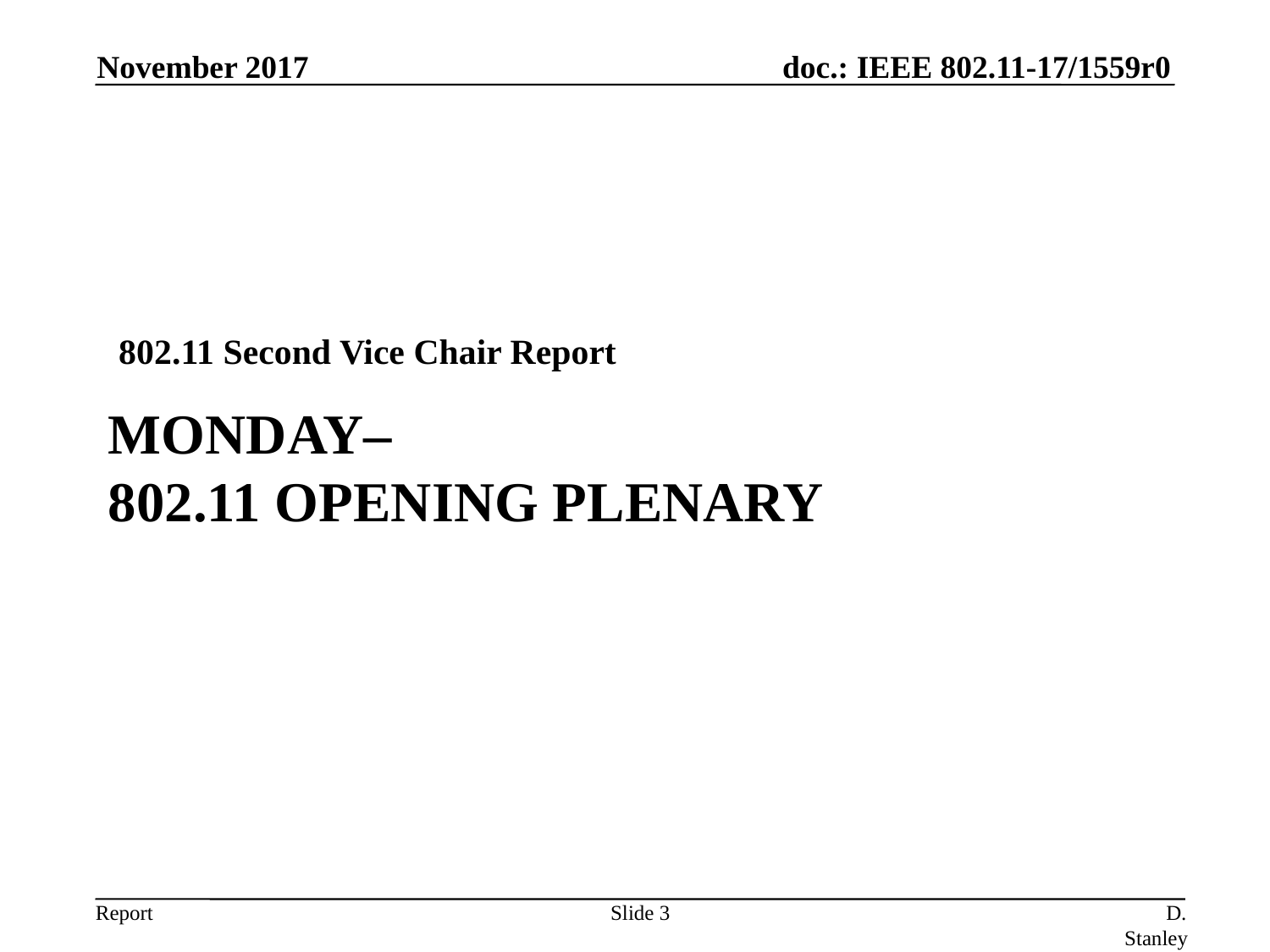

November 2017
802.11 Second Vice Chair Report
# Monday– 802.11 Opening Plenary
Slide 3
D. Stanley, HP Enterprise